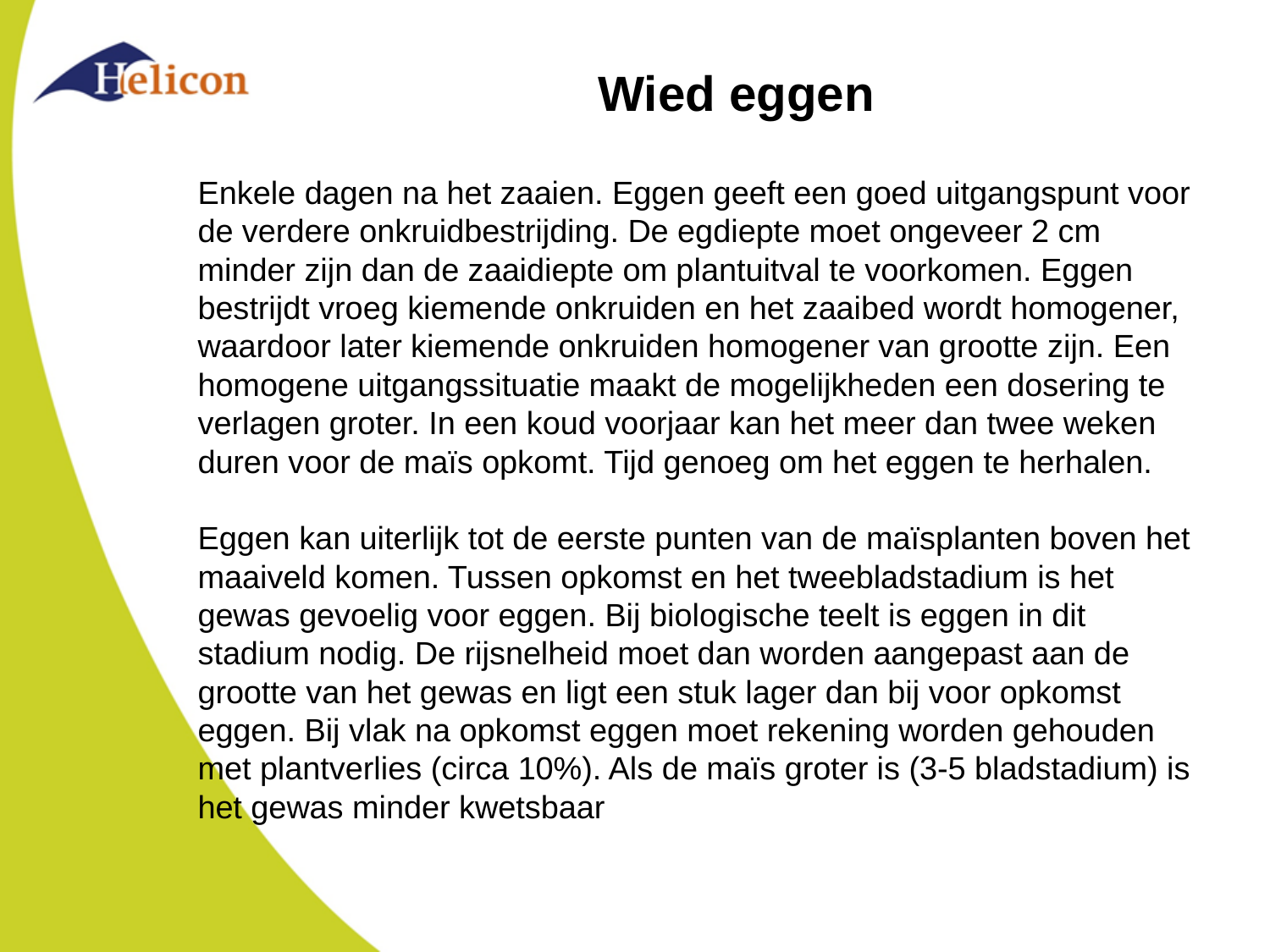

# Wied eggen
Enkele dagen na het zaaien. Eggen geeft een goed uitgangspunt voor de verdere onkruidbestrijding. De egdiepte moet ongeveer 2 cm minder zijn dan de zaaidiepte om plantuitval te voorkomen. Eggen bestrijdt vroeg kiemende onkruiden en het zaaibed wordt homogener, waardoor later kiemende onkruiden homogener van grootte zijn. Een homogene uitgangssituatie maakt de mogelijkheden een dosering te verlagen groter. In een koud voorjaar kan het meer dan twee weken duren voor de maïs opkomt. Tijd genoeg om het eggen te herhalen.
Eggen kan uiterlijk tot de eerste punten van de maïsplanten boven het maaiveld komen. Tussen opkomst en het tweebladstadium is het gewas gevoelig voor eggen. Bij biologische teelt is eggen in dit stadium nodig. De rijsnelheid moet dan worden aangepast aan de grootte van het gewas en ligt een stuk lager dan bij voor opkomst eggen. Bij vlak na opkomst eggen moet rekening worden gehouden met plantverlies (circa 10%). Als de maïs groter is (3-5 bladstadium) is het gewas minder kwetsbaar